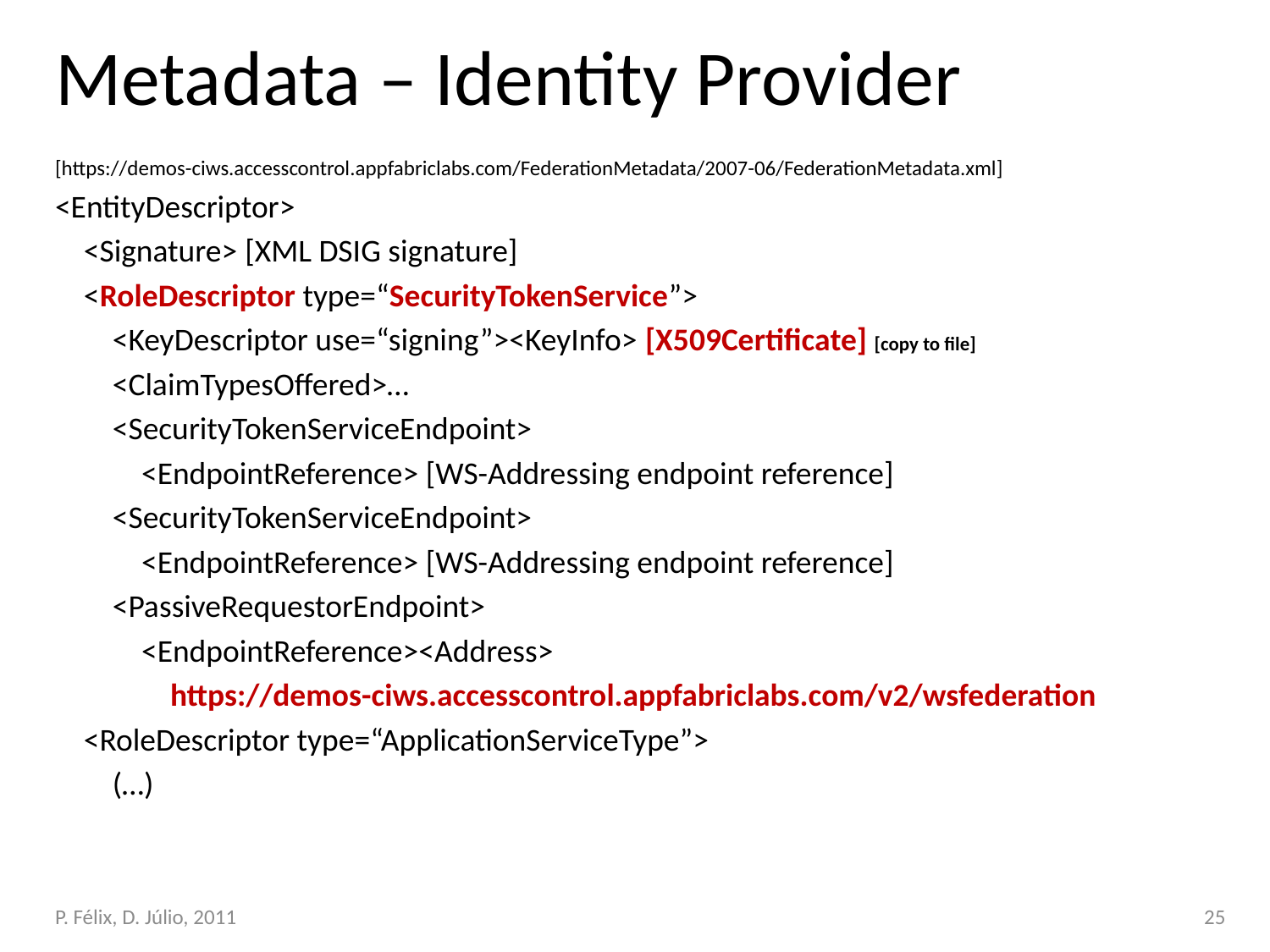

# Metadata – Identity Provider
[https://demos-ciws.accesscontrol.appfabriclabs.com/FederationMetadata/2007-06/FederationMetadata.xml]
<EntityDescriptor>
    <Signature> [XML DSIG signature]
    <RoleDescriptor type=“SecurityTokenService”>
        <KeyDescriptor use=“signing”><KeyInfo> [X509Certificate] [copy to file]
        <ClaimTypesOffered>…
        <SecurityTokenServiceEndpoint>
            <EndpointReference> [WS-Addressing endpoint reference]
        <SecurityTokenServiceEndpoint>
            <EndpointReference> [WS-Addressing endpoint reference]
        <PassiveRequestorEndpoint>
            <EndpointReference><Address>
                https://demos-ciws.accesscontrol.appfabriclabs.com/v2/wsfederation
    <RoleDescriptor type=“ApplicationServiceType”>
        (…)

P. Félix, D. Júlio, 2011
25